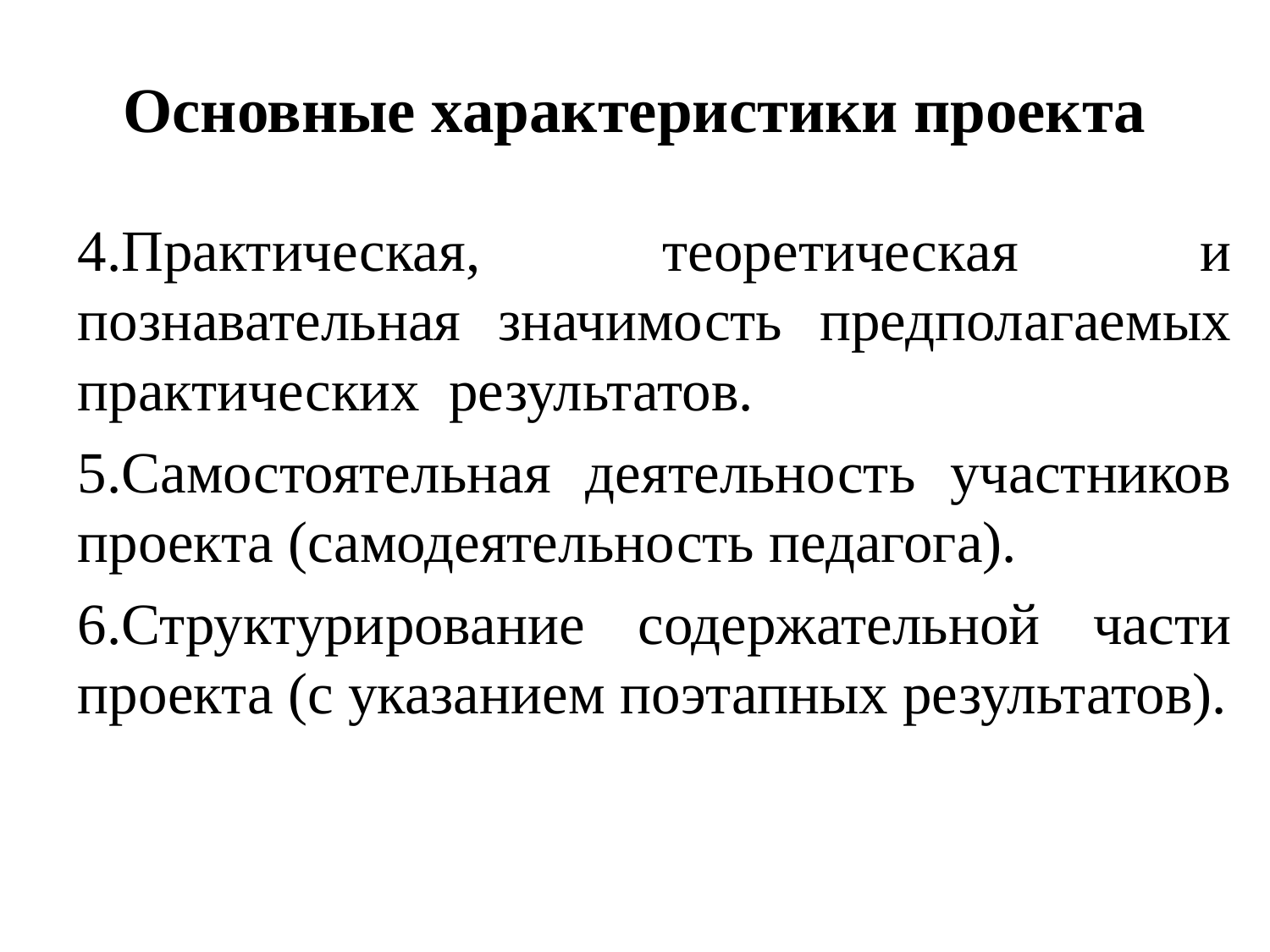

# Основные характеристики проекта
4.Практическая, теоретическая и познавательная значимость предполагаемых практических  результатов.
5.Самостоятельная деятельность участников проекта (самодеятельность педагога).
6.Структурирование содержательной части проекта (с указанием поэтaпных результатов).